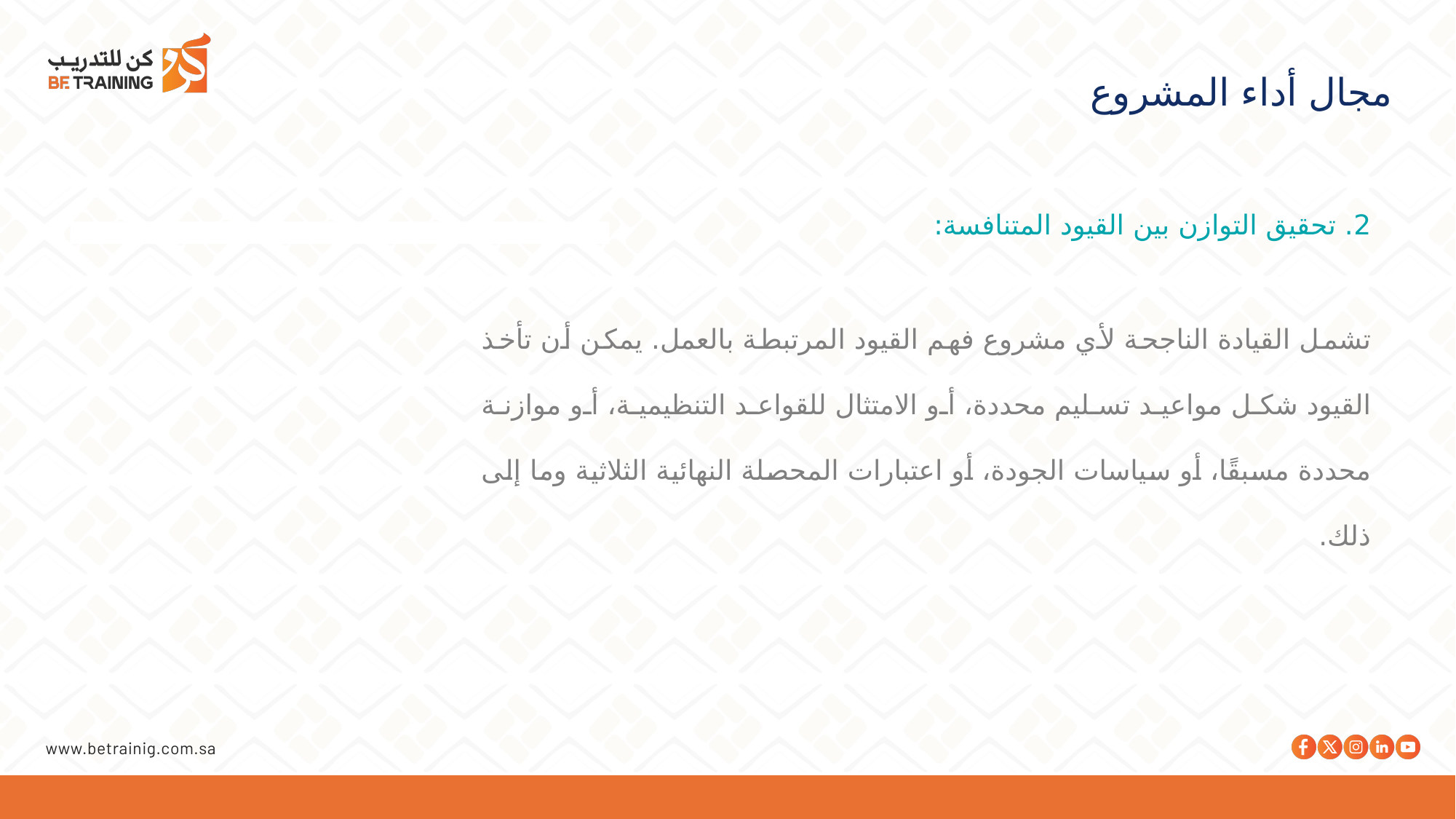

مجال أداء المشروع
2. تحقيق التوازن بين القيود المتنافسة:

تشمل القيادة الناجحة لأي مشروع فهم القيود المرتبطة بالعمل. يمكن أن تأخذ القيود شكل مواعيد تسليم محددة، أو الامتثال للقواعد التنظيمية، أو موازنة محددة مسبقًا، أو سياسات الجودة، أو اعتبارات المحصلة النهائية الثلاثية وما إلى ذلك.